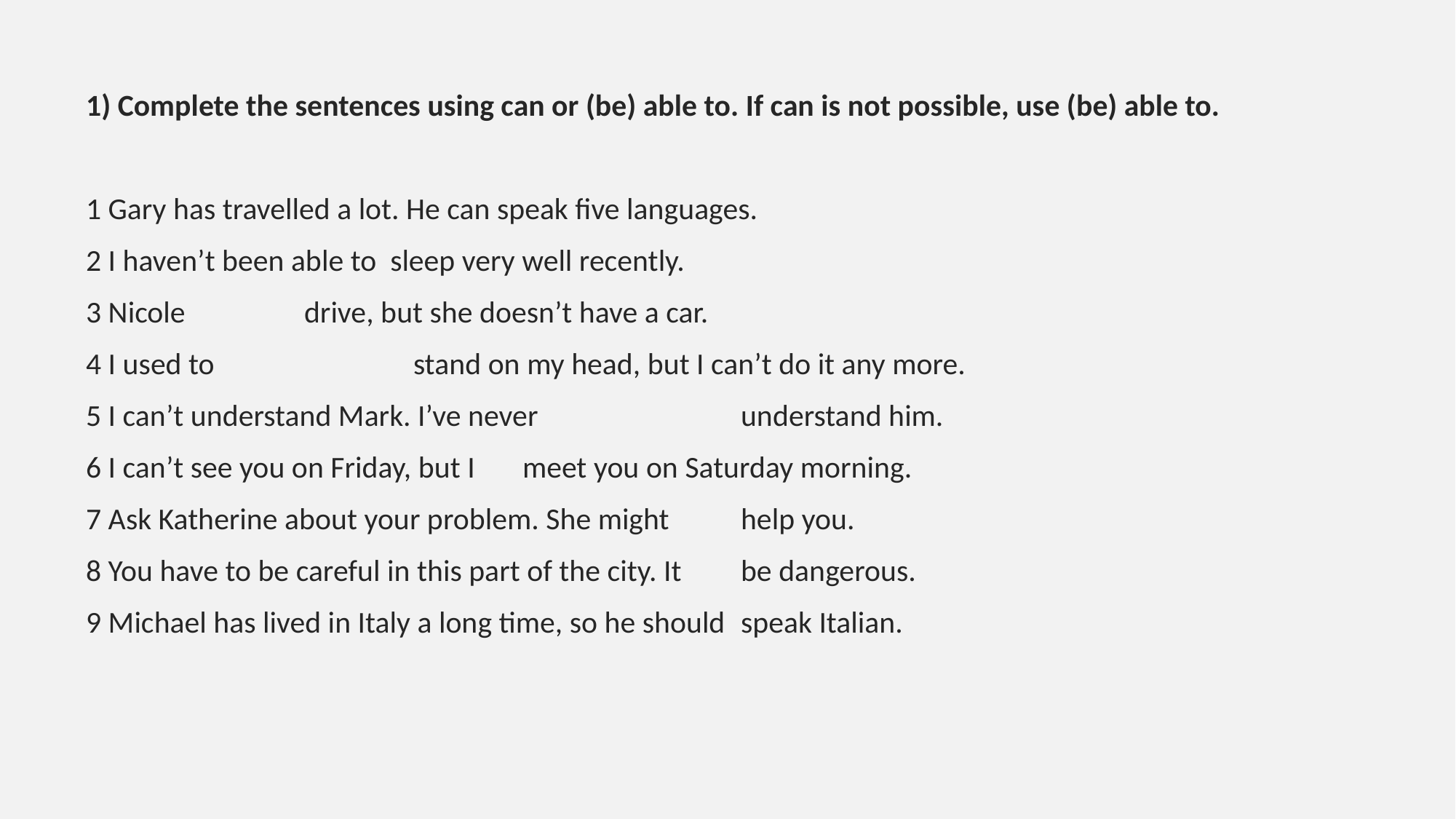

1) Complete the sentences using can or (be) able to. If can is not possible, use (be) able to.

1 Gary has travelled a lot. He can speak five languages.
2 I haven’t been able to  sleep very well recently.
3 Nicole		drive, but she doesn’t have a car.
4 I used to		stand on my head, but I can’t do it any more.
5 I can’t understand Mark. I’ve never		understand him.
6 I can’t see you on Friday, but I	meet you on Saturday morning.
7 Ask Katherine about your problem. She might	help you.
8 You have to be careful in this part of the city. It	be dangerous.
9 Michael has lived in Italy a long time, so he should	speak Italian.